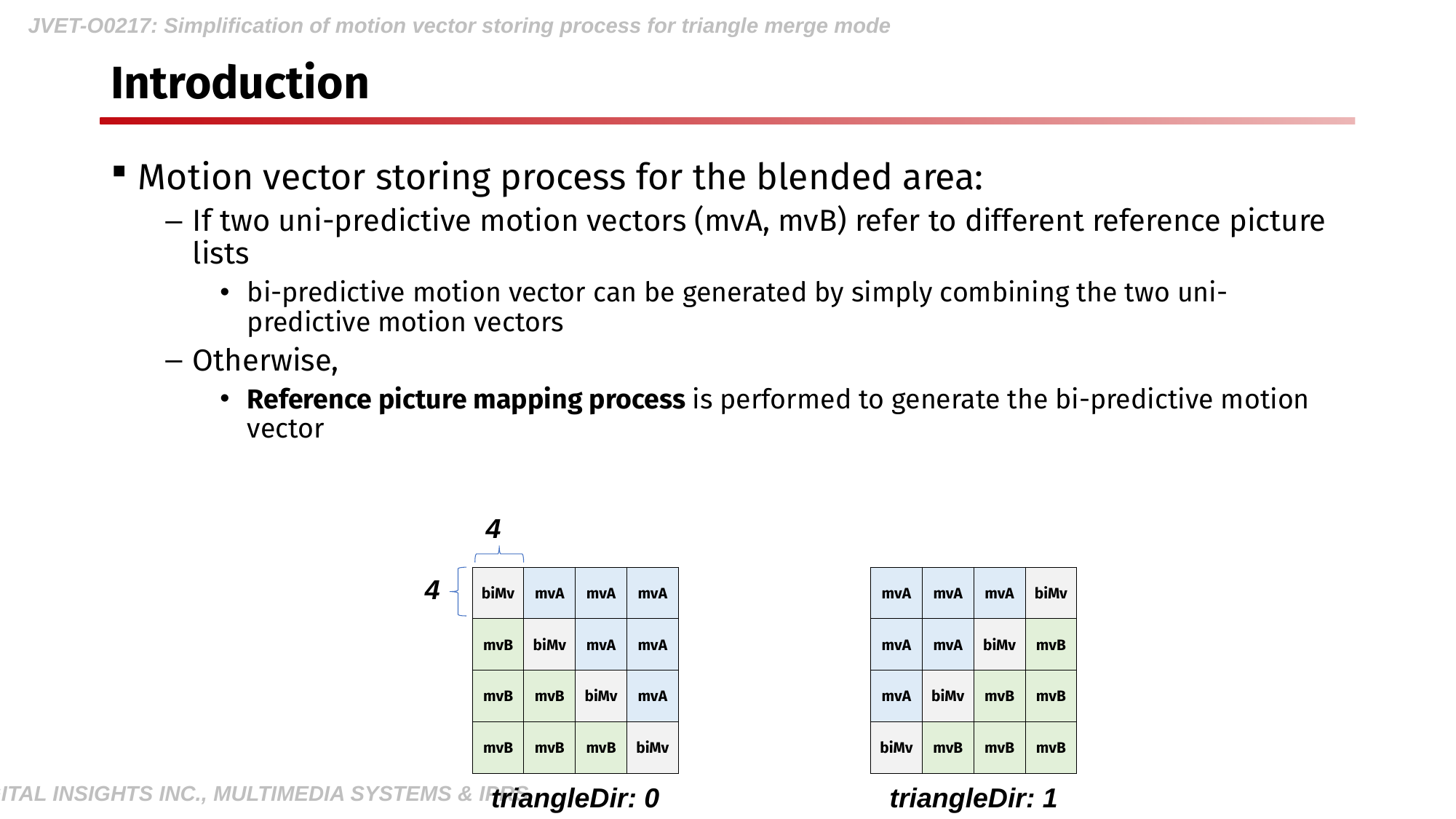

# Introduction
Motion vector storing process for the blended area:
If two uni-predictive motion vectors (mvA, mvB) refer to different reference picture lists
bi-predictive motion vector can be generated by simply combining the two uni-predictive motion vectors
Otherwise,
Reference picture mapping process is performed to generate the bi-predictive motion vector
4

4

| biMv | mvA | mvA | mvA |
| --- | --- | --- | --- |
| mvB | biMv | mvA | mvA |
| mvB | mvB | biMv | mvA |
| mvB | mvB | mvB | biMv |
| mvA | mvA | mvA | biMv |
| --- | --- | --- | --- |
| mvA | mvA | biMv | mvB |
| mvA | biMv | mvB | mvB |
| biMv | mvB | mvB | mvB |
triangleDir: 1
triangleDir: 0